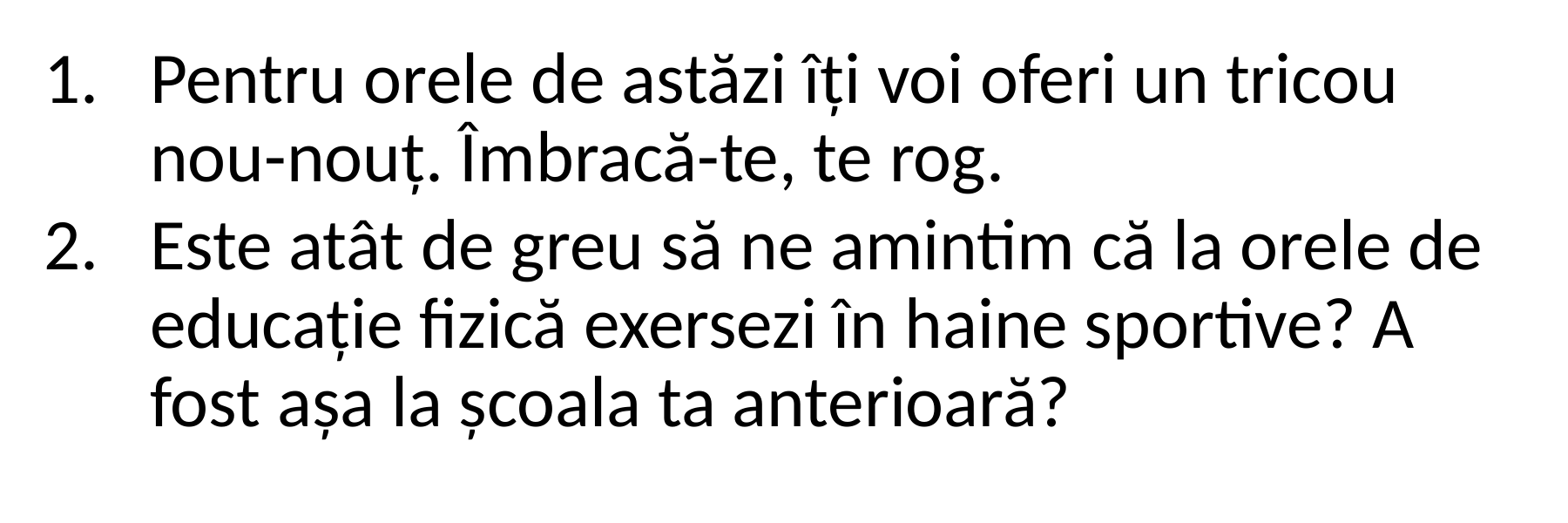

Pentru orele de astăzi îți voi oferi un tricou nou-nouț. Îmbracă-te, te rog.
Este atât de greu să ne amintim că la orele de educație fizică exersezi în haine sportive? A fost așa la școala ta anterioară?